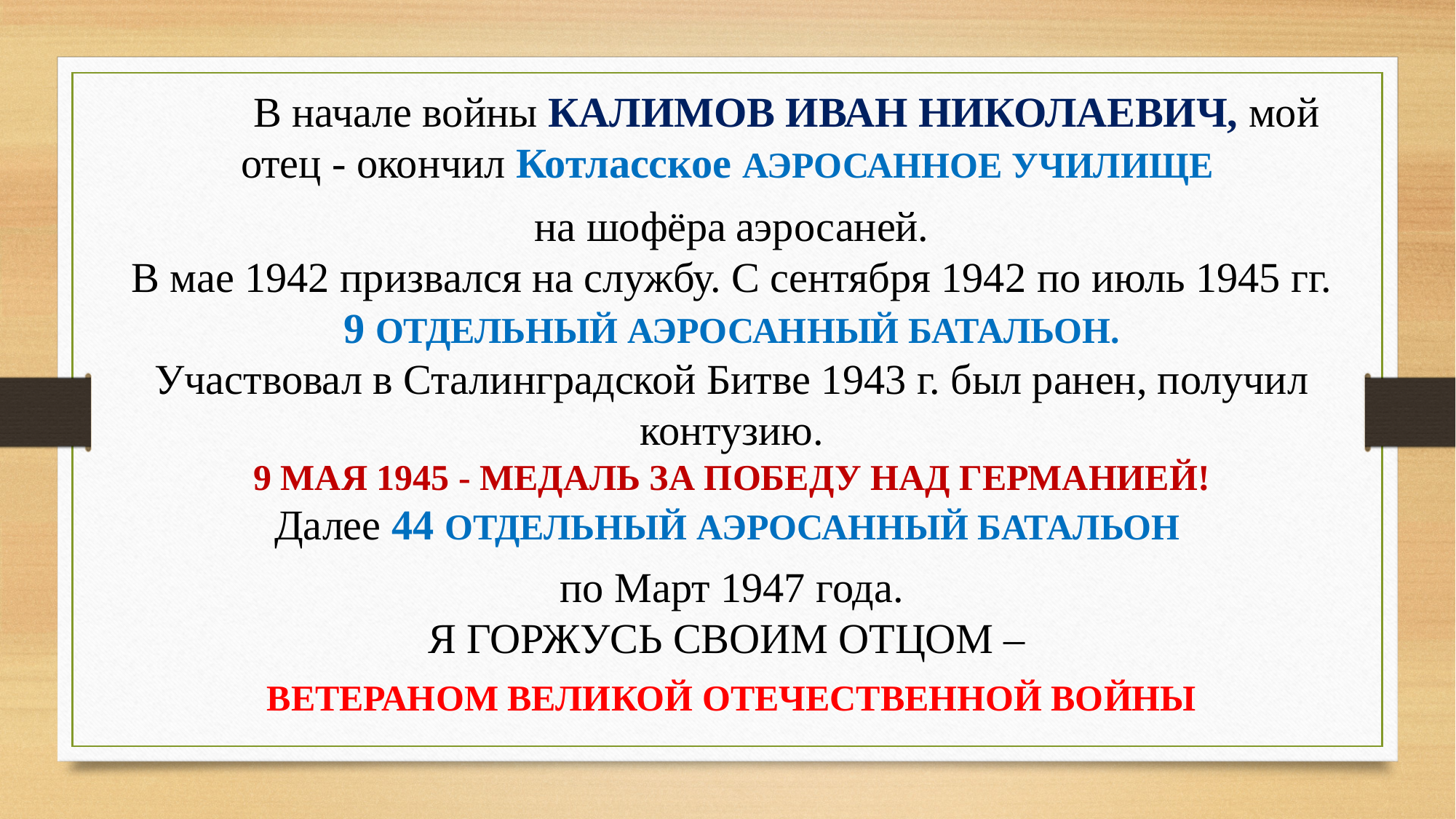

В начале войны КАЛИМОВ ИВАН НИКОЛАЕВИЧ, мой отец - окончил Котласское АЭРОСАННОЕ УЧИЛИЩЕ
на шофёра аэросаней.
В мае 1942 призвался на службу. С сентября 1942 по июль 1945 гг. 9 ОТДЕЛЬНЫЙ АЭРОСАННЫЙ БАТАЛЬОН.
Участвовал в Сталинградской Битве 1943 г. был ранен, получил контузию.
9 МАЯ 1945 - МЕДАЛЬ ЗА ПОБЕДУ НАД ГЕРМАНИЕЙ!
Далее 44 ОТДЕЛЬНЫЙ АЭРОСАННЫЙ БАТАЛЬОН
по Март 1947 года.
Я ГОРЖУСЬ СВОИМ ОТЦОМ –
ВЕТЕРАНОМ ВЕЛИКОЙ ОТЕЧЕСТВЕННОЙ ВОЙНЫ